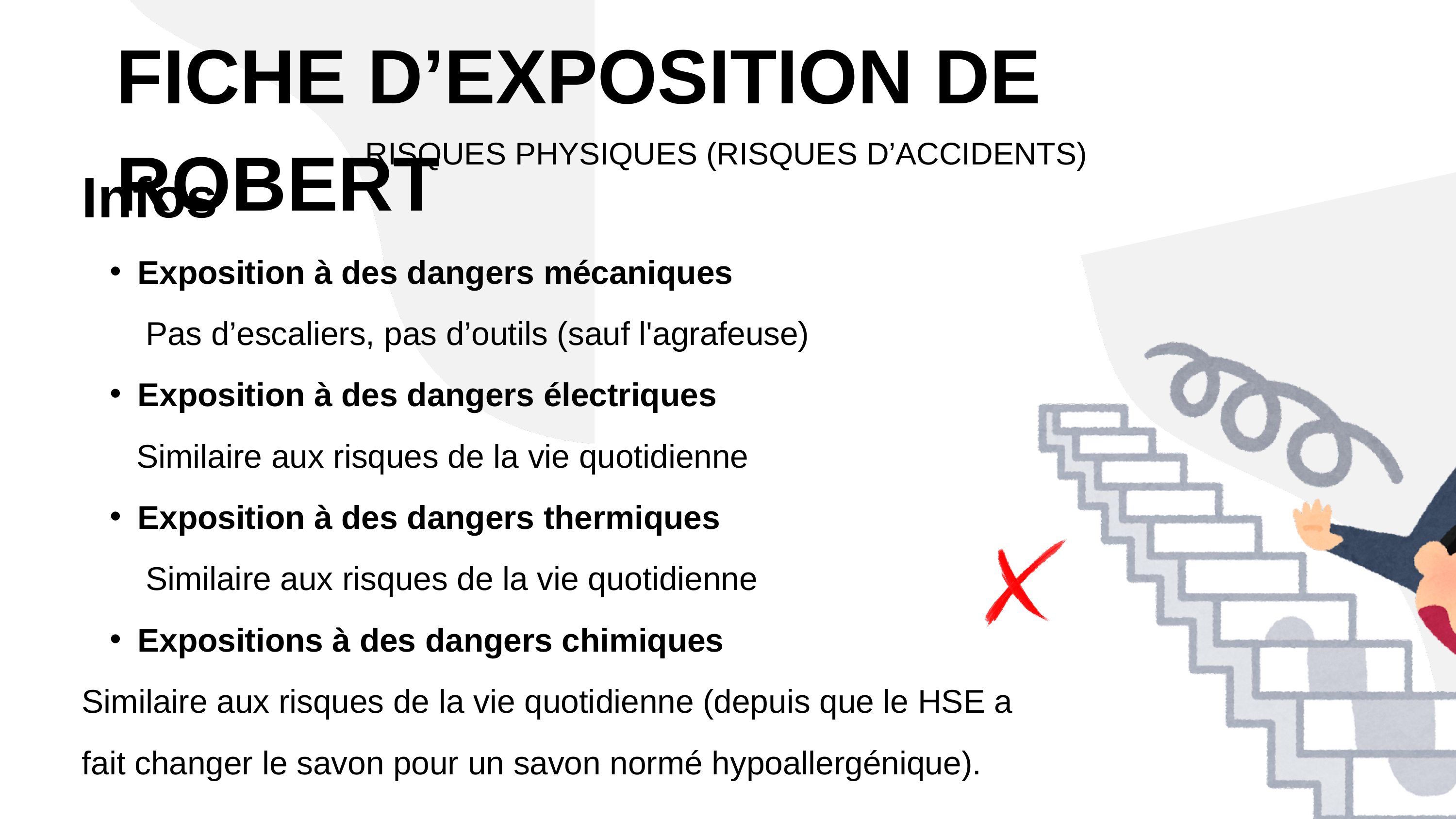

FICHE D’EXPOSITION DE ROBERT
Infos
Exposition à des dangers mécaniques
       Pas d’escaliers, pas d’outils (sauf l'agrafeuse)​
Exposition à des dangers électriques
      Similaire aux risques de la vie quotidienne​
Exposition à des dangers thermiques
       Similaire aux risques de la vie quotidienne​
Expositions à des dangers chimiques
Similaire aux risques de la vie quotidienne (depuis que le HSE a fait changer le savon pour un savon normé hypoallergénique).​

RISQUES PHYSIQUES (RISQUES D’ACCIDENTS)